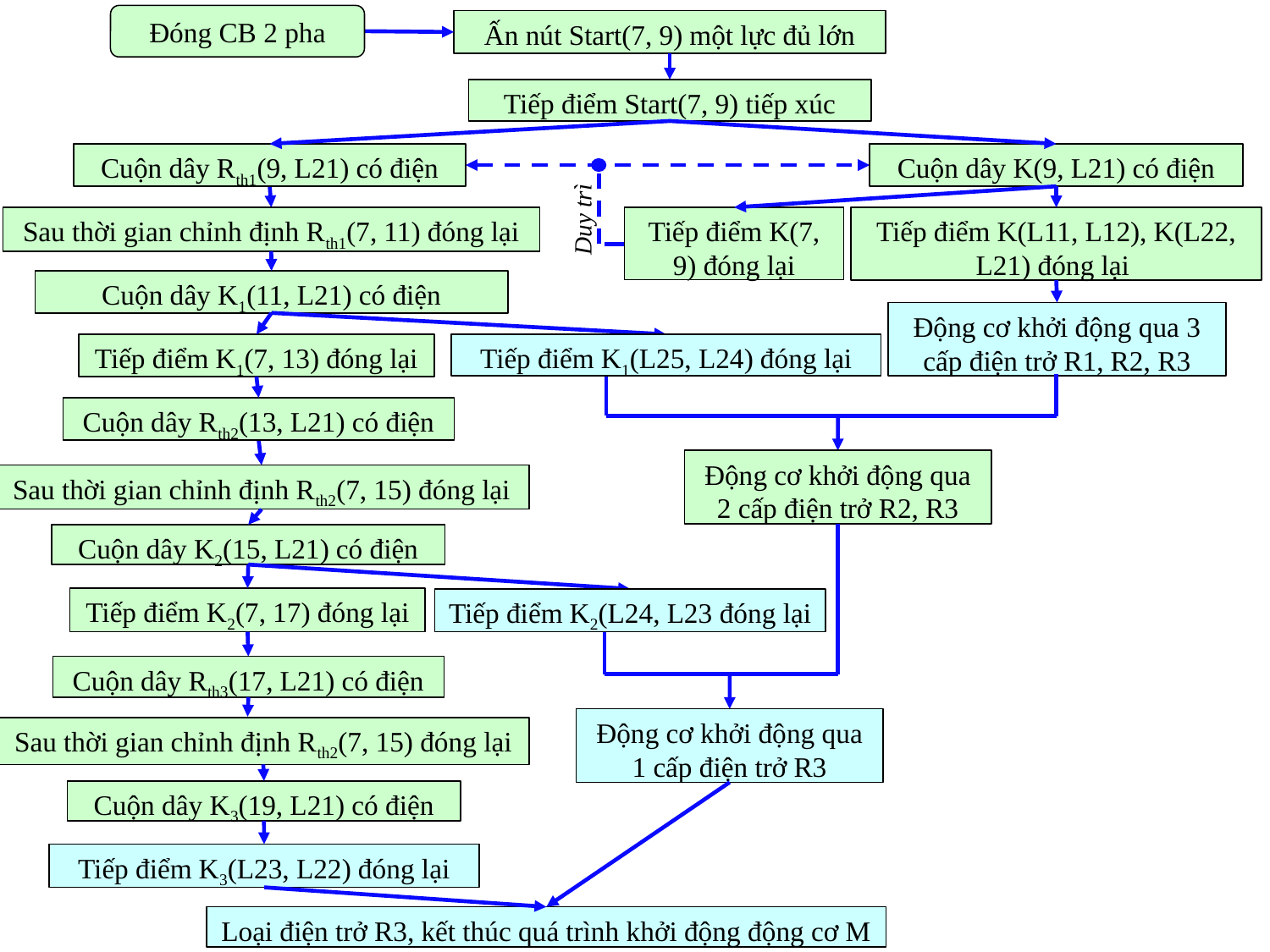

Đóng CB 2 pha
Ấn nút Start(7, 9) một lực đủ lớn
Tiếp điểm Start(7, 9) tiếp xúc
Cuộn dây K(9, L21) có điện
Cuộn dây Rth1(9, L21) có điện

Duy trì
Sau thời gian chỉnh định Rth1(7, 11) đóng lại
Tiếp điểm K(7, 9) đóng lại
Tiếp điểm K(L11, L12), K(L22, L21) đóng lại
Cuộn dây K1(11, L21) có điện
Động cơ khởi động qua 3 cấp điện trở R1, R2, R3
Tiếp điểm K1(7, 13) đóng lại
Tiếp điểm K1(L25, L24) đóng lại
Cuộn dây Rth2(13, L21) có điện
Động cơ khởi động qua 2 cấp điện trở R2, R3
Sau thời gian chỉnh định Rth2(7, 15) đóng lại
Cuộn dây K2(15, L21) có điện
Tiếp điểm K2(7, 17) đóng lại
Tiếp điểm K2(L24, L23 đóng lại
Cuộn dây Rth3(17, L21) có điện
Động cơ khởi động qua 1 cấp điện trở R3
Sau thời gian chỉnh định Rth2(7, 15) đóng lại
Cuộn dây K3(19, L21) có điện
Tiếp điểm K3(L23, L22) đóng lại
Loại điện trở R3, kết thúc quá trình khởi động động cơ M